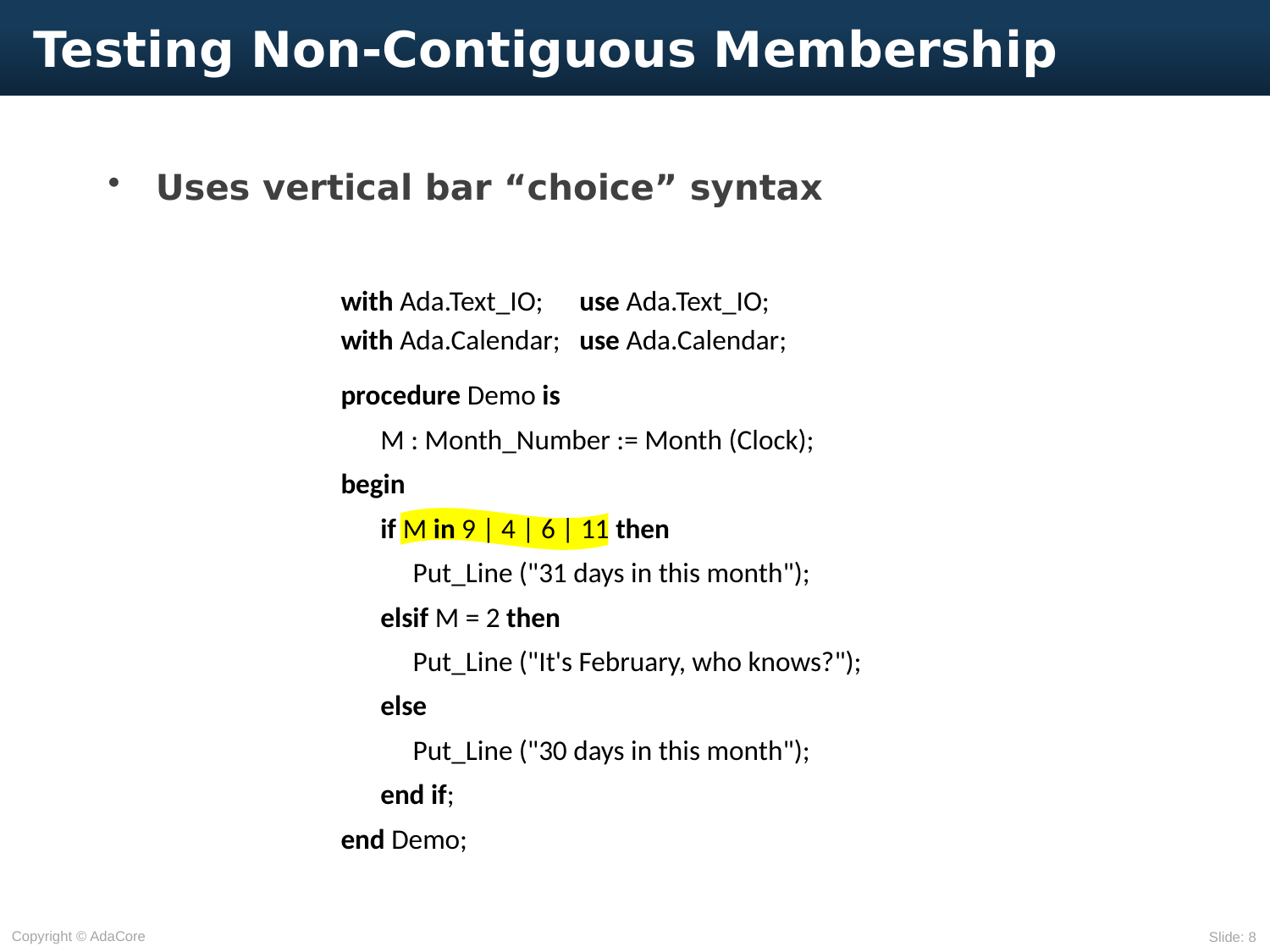

# Testing Non-Contiguous Membership
Uses vertical bar “choice” syntax
with Ada.Text_IO; 	use Ada.Text_IO;
with Ada.Calendar; 	use Ada.Calendar;
procedure Demo is
	M : Month_Number := Month (Clock);
begin
	if M in 9 | 4 | 6 | 11 then
		Put_Line ("31 days in this month");
	elsif M = 2 then
		Put_Line ("It's February, who knows?");
	else
		Put_Line ("30 days in this month");
	end if;
end Demo;